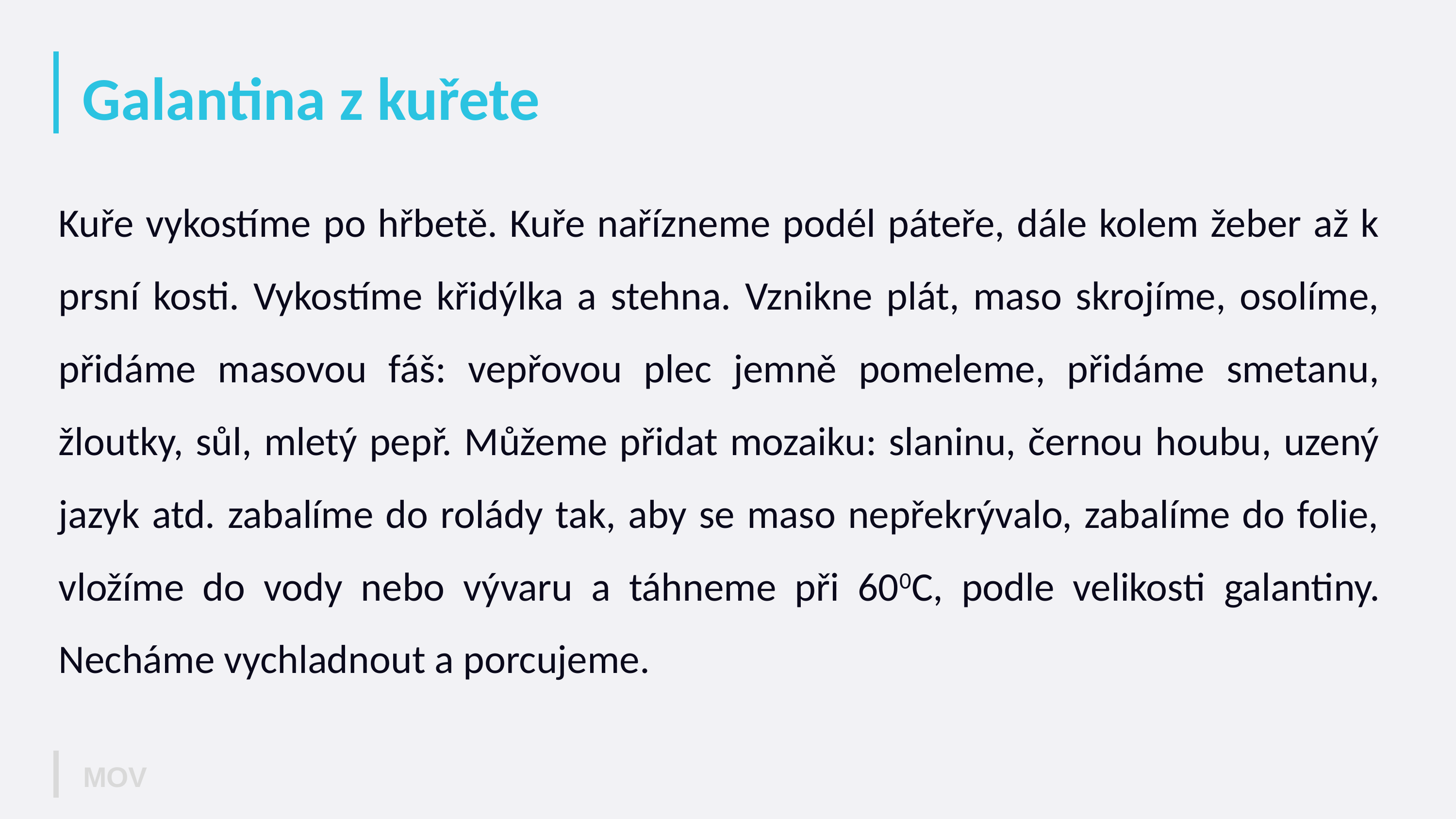

# Galantina z kuřete
Kuře vykostíme po hřbetě. Kuře nařízneme podél páteře, dále kolem žeber až k prsní kosti. Vykostíme křidýlka a stehna. Vznikne plát, maso skrojíme, osolíme, přidáme masovou fáš: vepřovou plec jemně pomeleme, přidáme smetanu, žloutky, sůl, mletý pepř. Můžeme přidat mozaiku: slaninu, černou houbu, uzený jazyk atd. zabalíme do rolády tak, aby se maso nepřekrývalo, zabalíme do folie, vložíme do vody nebo vývaru a táhneme při 600C, podle velikosti galantiny. Necháme vychladnout a porcujeme.